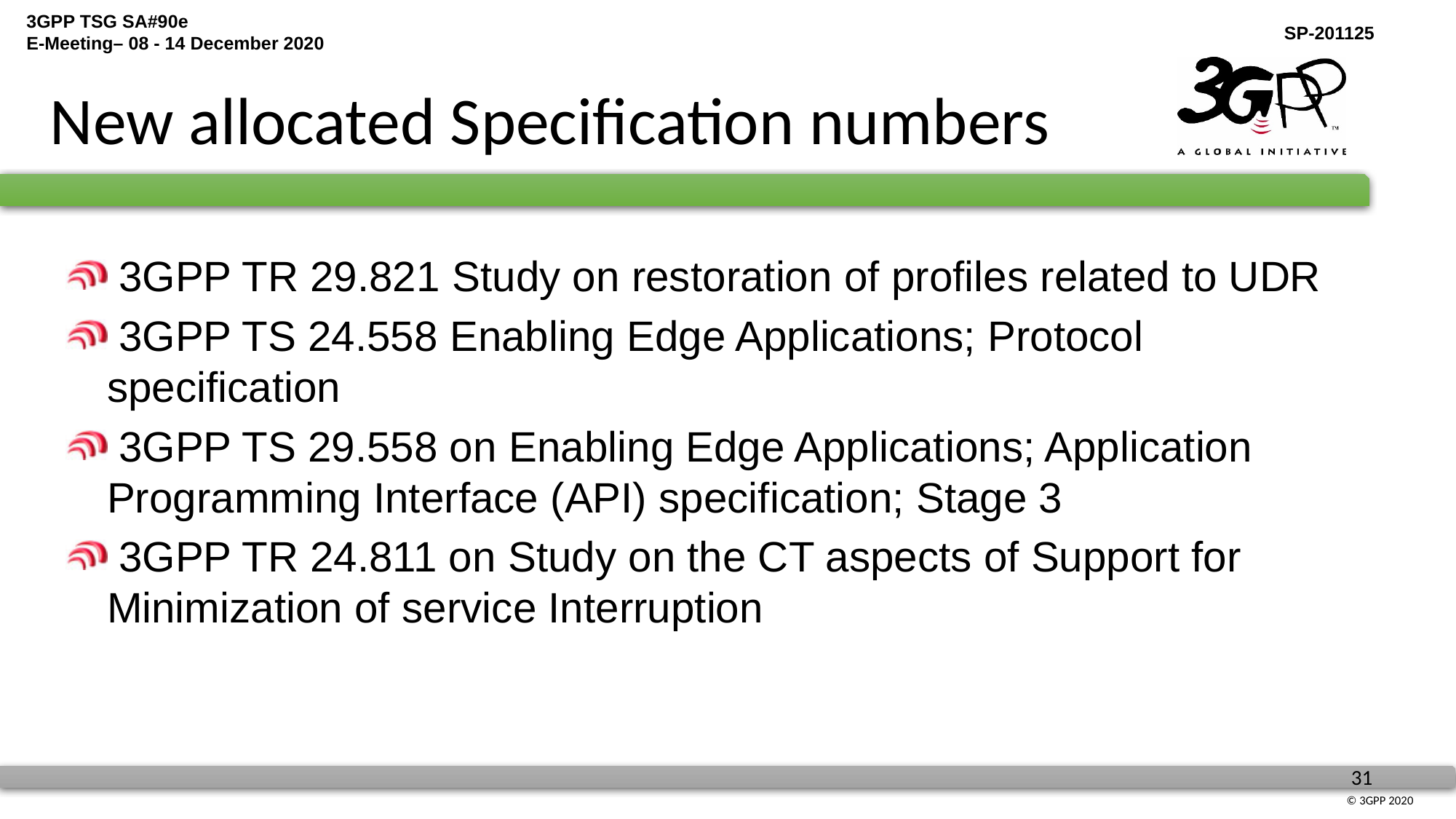

# New allocated Specification numbers
 3GPP TR 29.821 Study on restoration of profiles related to UDR
 3GPP TS 24.558 Enabling Edge Applications; Protocol specification
 3GPP TS 29.558 on Enabling Edge Applications; Application Programming Interface (API) specification; Stage 3
 3GPP TR 24.811 on Study on the CT aspects of Support for Minimization of service Interruption